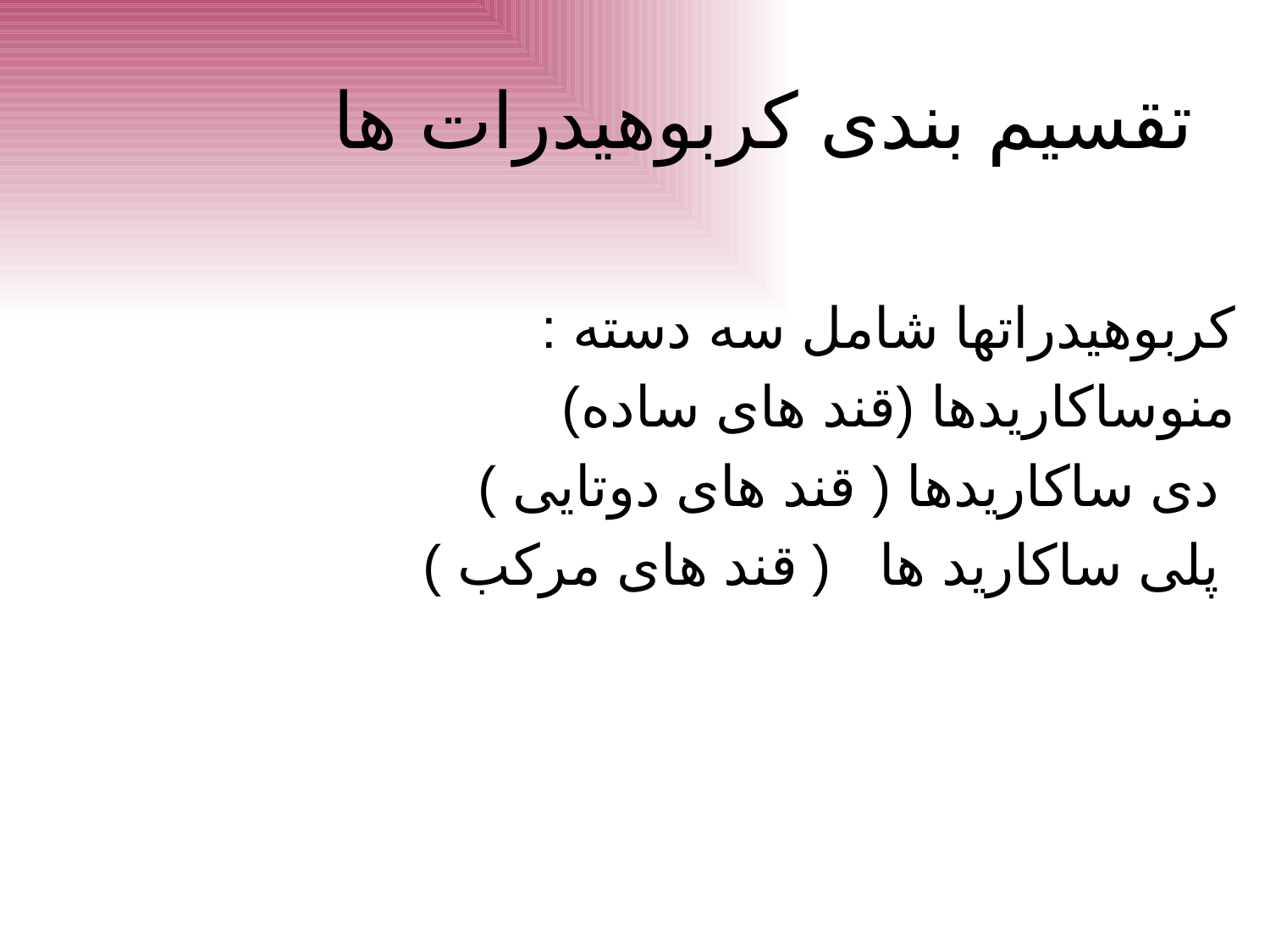

تقسیم بندی کربوهیدرات ها
کربوهیدراتها شامل سه دسته :
منوساکاریدها (قند های ساده)
 دی ساکاریدها ( قند های دوتایی )
 پلی ساکارید ها   ( قند های مرکب )